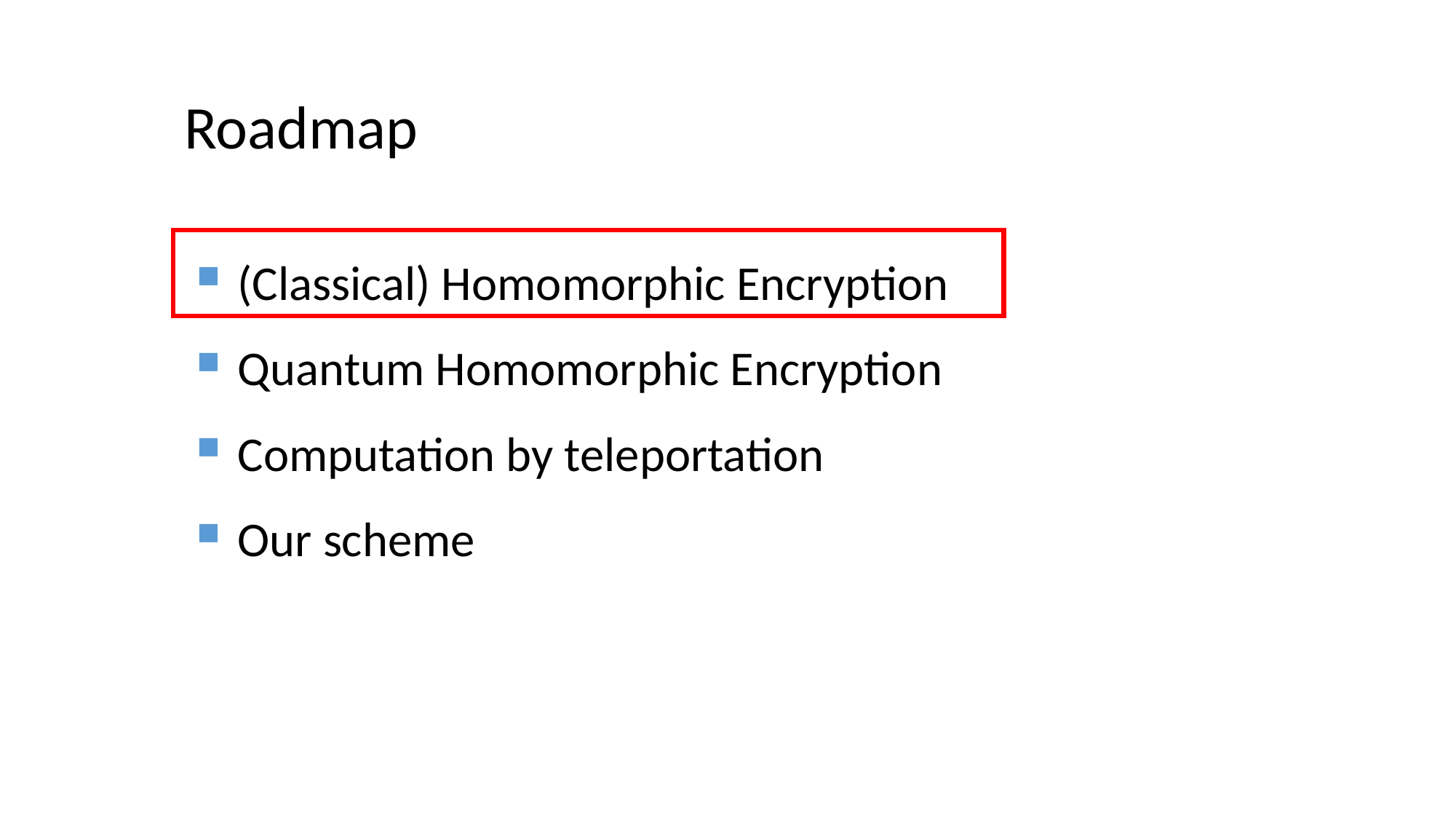

# Roadmap
(Classical) Homomorphic Encryption
Quantum Homomorphic Encryption
Computation by teleportation
Our scheme